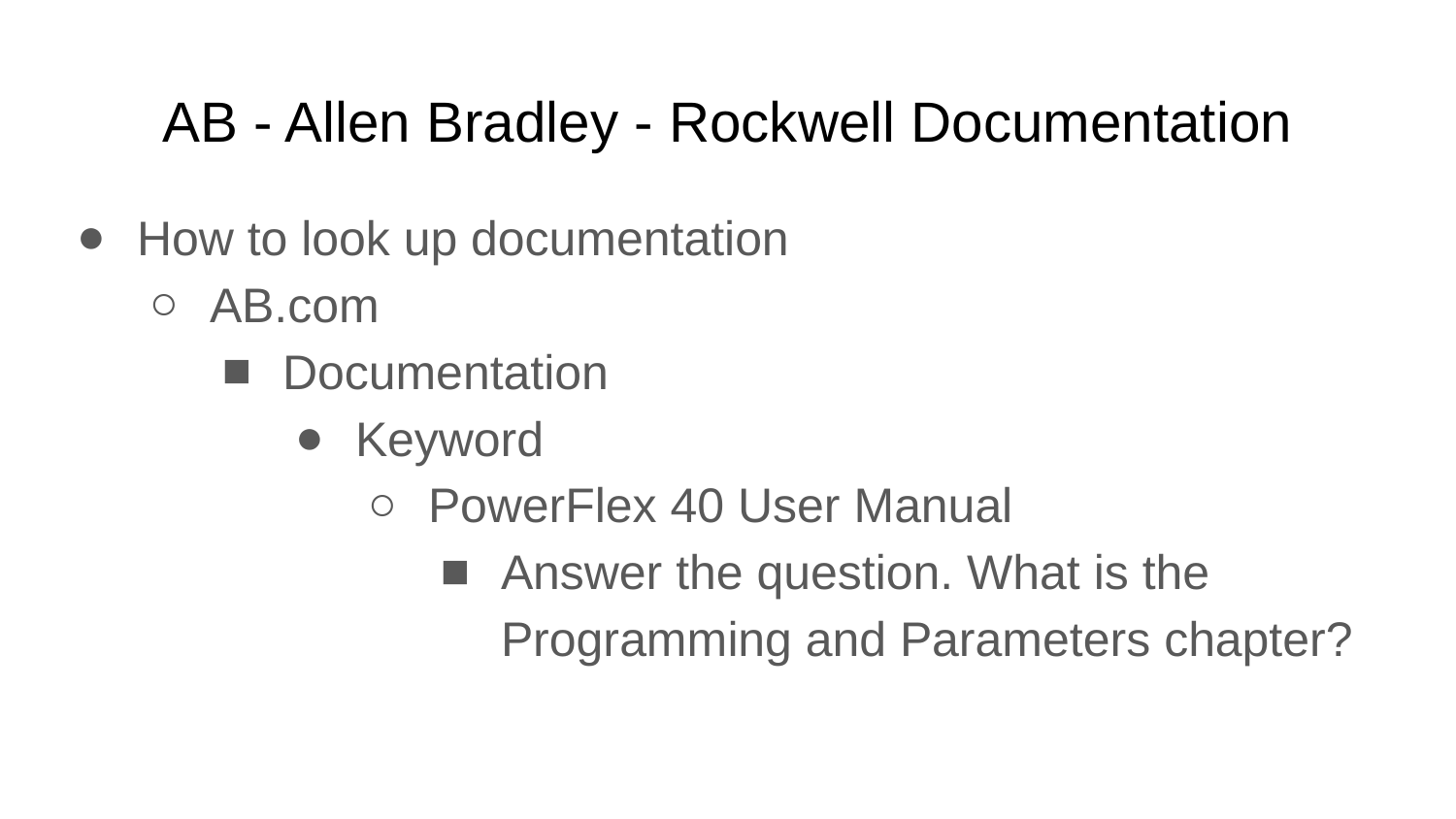

# AB - Allen Bradley - Rockwell Documentation
How to look up documentation
AB.com
Documentation
Keyword
PowerFlex 40 User Manual
Answer the question. What is the  Programming and Parameters chapter?